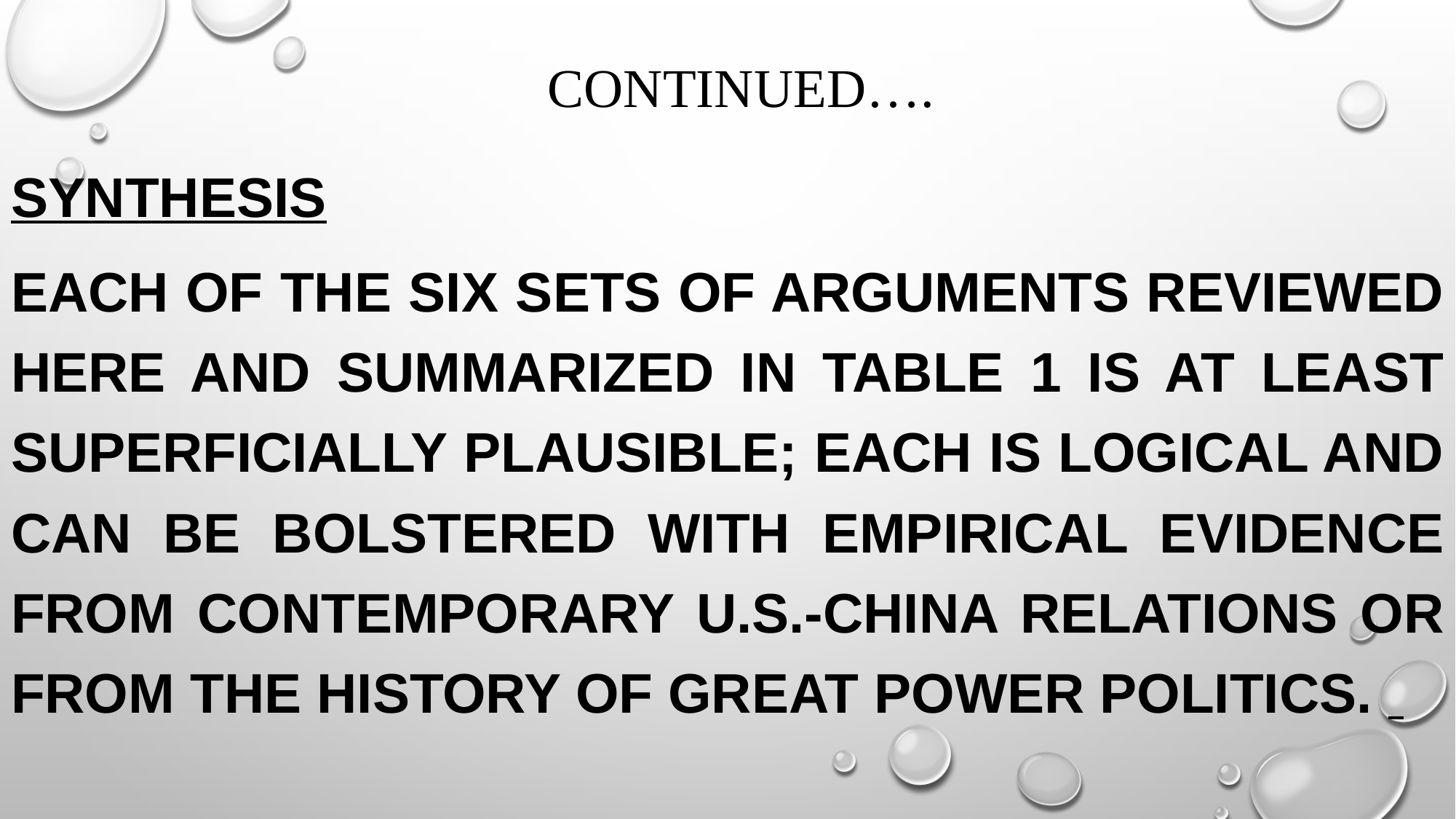

# continued….
Synthesis
Each of the six sets of arguments reviewed here and summarized in Table 1 is at least superficially plausible; each is logical and can be bolstered with empirical evidence from contemporary U.S.-China relations or from the history of great power politics.